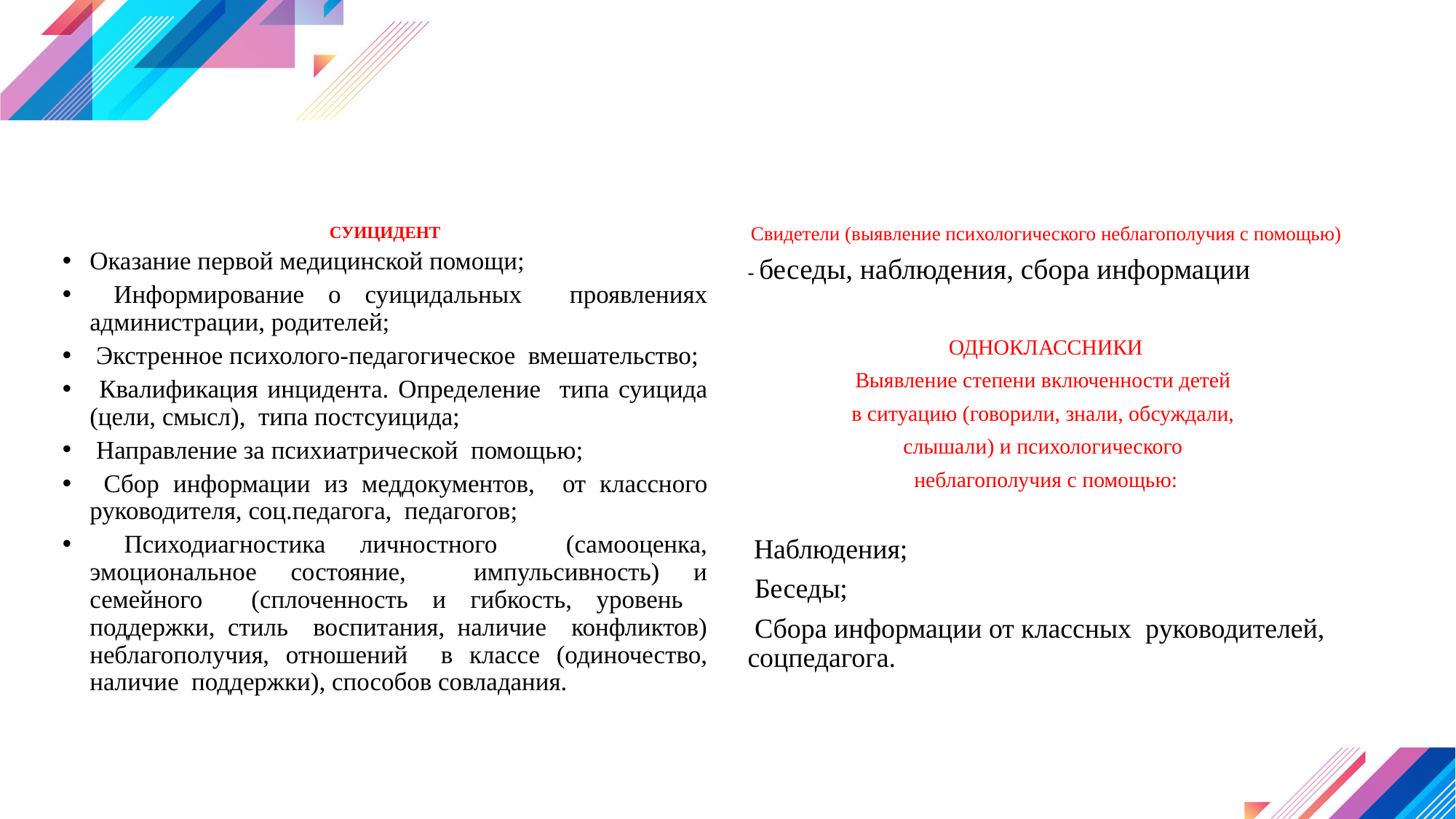

СУИЦИДЕНТ
Оказание первой медицинской помощи;
 Информирование о суицидальных  проявлениях администрации, родителей;
 Экстренное психолого-педагогическое  вмешательство;
 Квалификация инцидента. Определение  типа суицида (цели, смысл),  типа постсуицида;
 Направление за психиатрической  помощью;
 Сбор информации из меддокументов,  от классного руководителя, соц.педагога,  педагогов;
 Психодиагностика личностного  (самооценка, эмоциональное состояние,  импульсивность) и семейного  (сплоченность и гибкость, уровень  поддержки, стиль  воспитания, наличие  конфликтов) неблагополучия, отношений  в классе (одиночество, наличие  поддержки), способов совладания.
Свидетели (выявление психологического неблагополучия с помощью)
- беседы, наблюдения, сбора информации

ОДНОКЛАССНИКИ
Выявление степени включенности детей
в ситуацию (говорили, знали, обсуждали,
слышали) и психологического
неблагополучия с помощью:

 Наблюдения;
 Беседы;
 Сбора информации от классных  руководителей, соцпедагога.